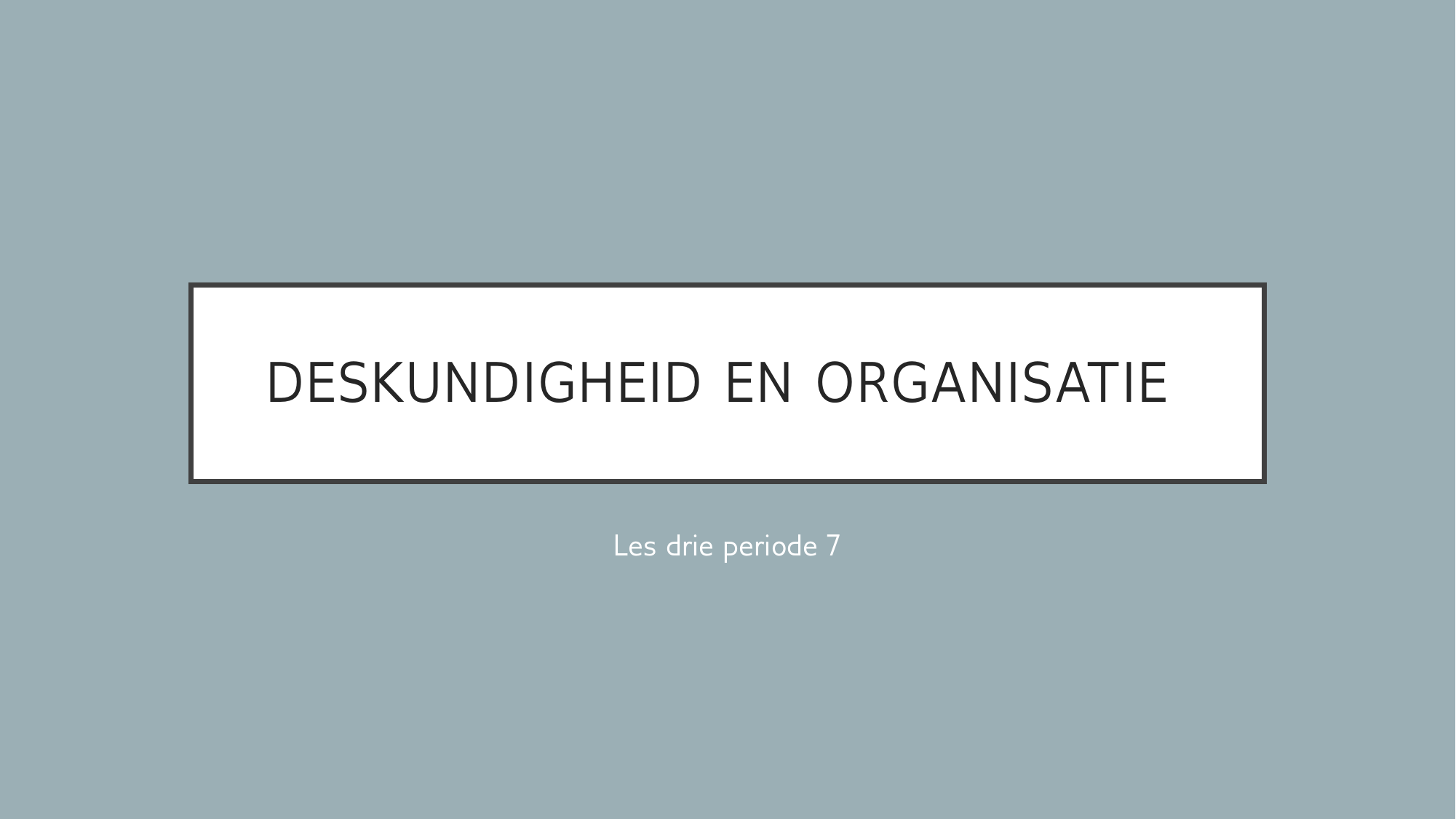

# Deskundigheid en organisatie
Les drie periode 7